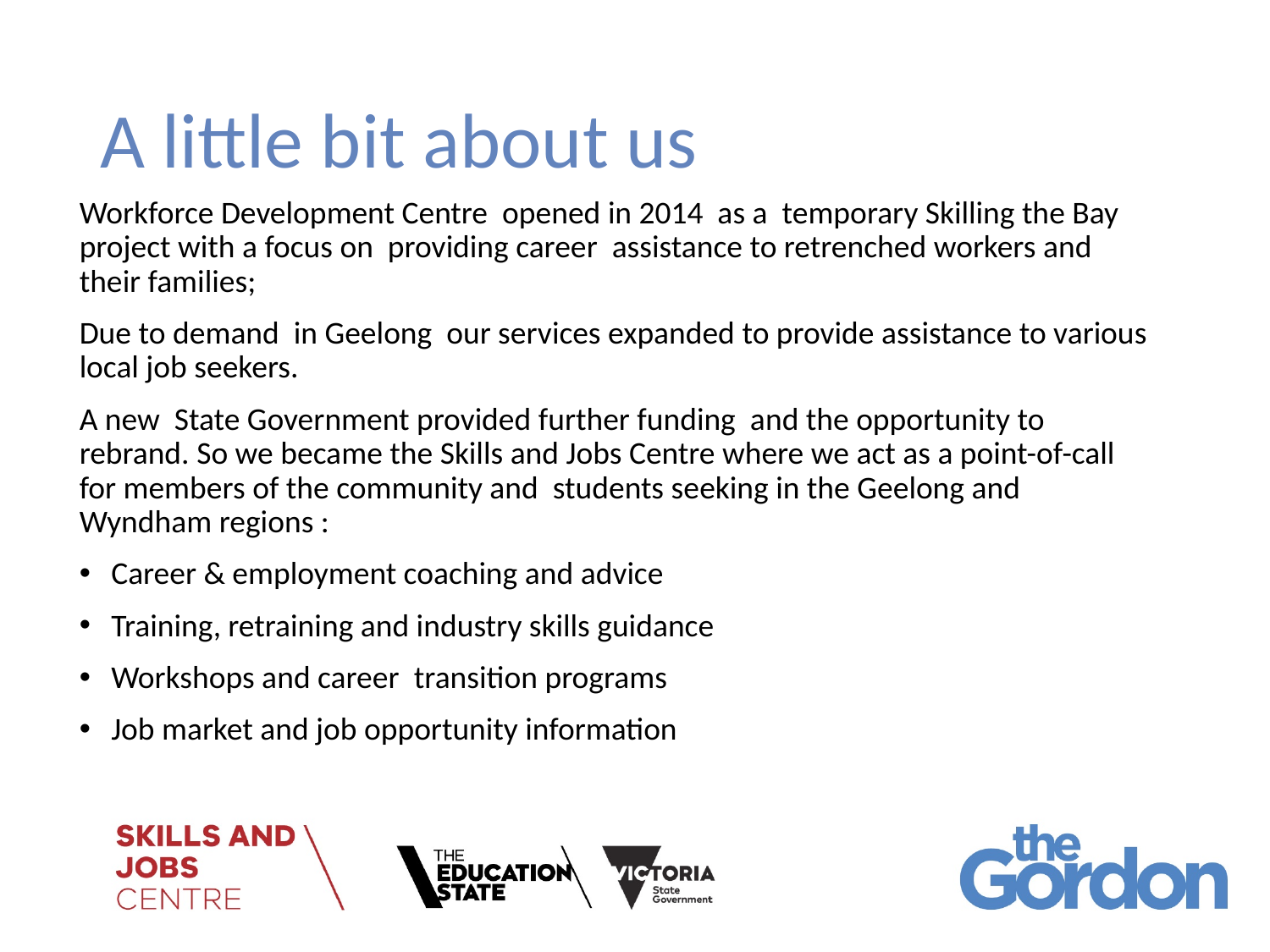

# A little bit about us
Workforce Development Centre  opened in 2014  as a  temporary Skilling the Bay project with a focus on  providing career  assistance to retrenched workers and their families;
Due to demand  in Geelong  our services expanded to provide assistance to various local job seekers.
A new  State Government provided further funding  and the opportunity to rebrand. So we became the Skills and Jobs Centre where we act as a point-of-call for members of the community and  students seeking in the Geelong and Wyndham regions :
Career & employment coaching and advice
Training, retraining and industry skills guidance
Workshops and career  transition programs
Job market and job opportunity information